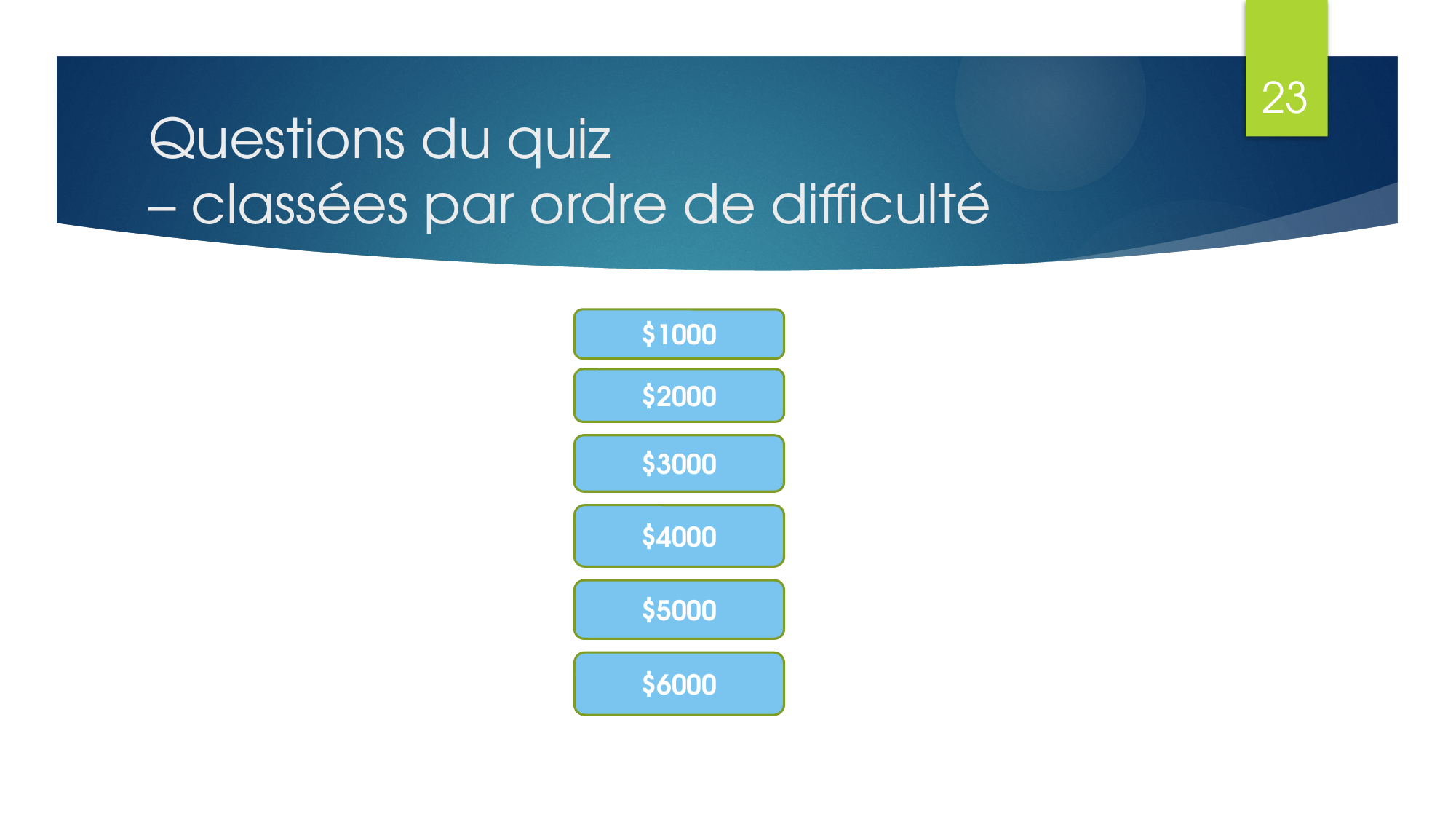

23
# Questions du quiz – classées par ordre de difficulté
$1000
$2000
$3000
$4000
$5000
$6000